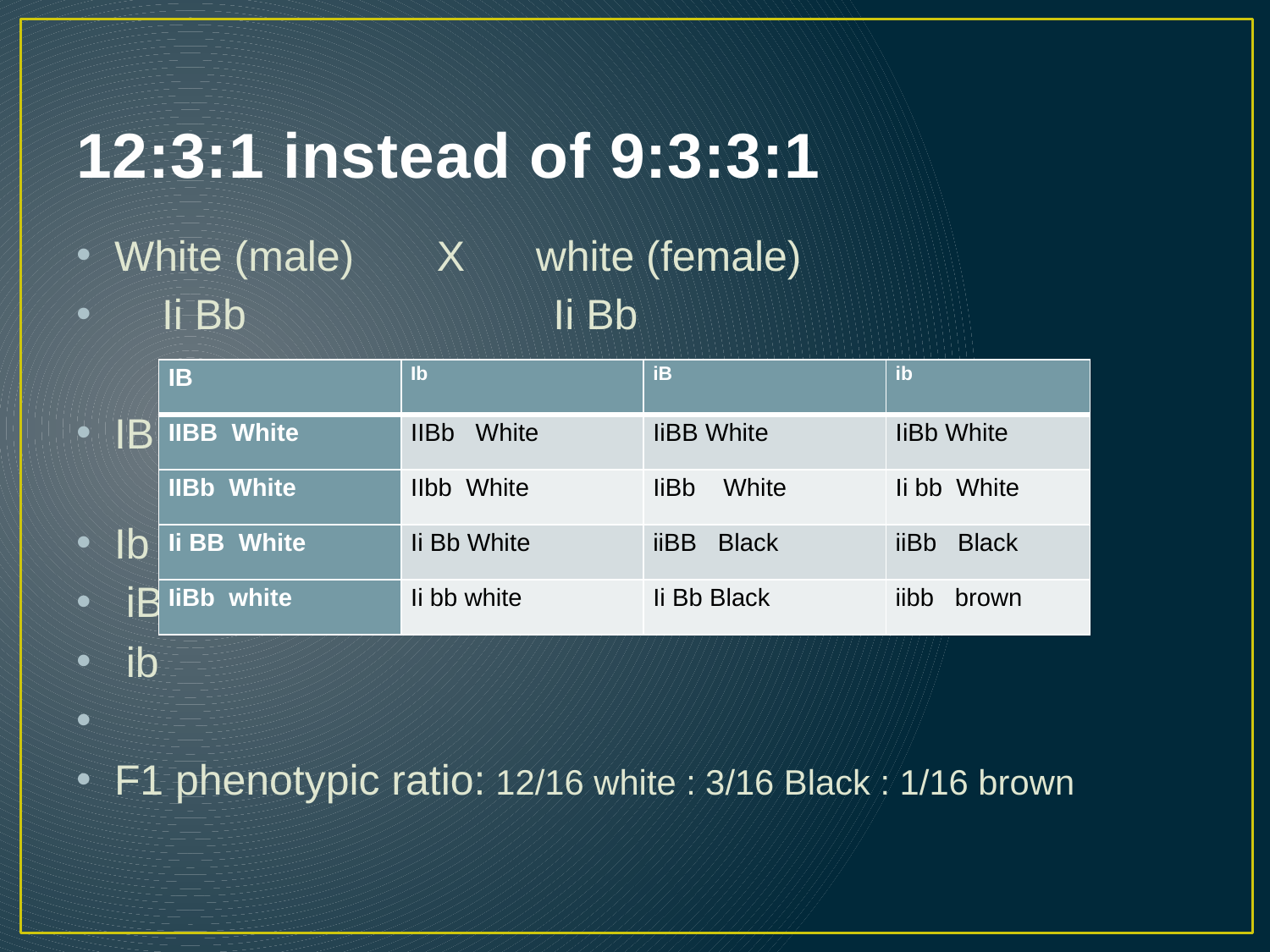

# 12:3:1 instead of 9:3:3:1
White (male)       X      white (female)
    Ii Bb                          Ii Bb

IB
Ib
 iB
 ib

F1 phenotypic ratio: 12/16 white : 3/16 Black : 1/16 brown
| IB | Ib | iB | ib |
| --- | --- | --- | --- |
| IIBB White | IIBb White | IiBB White | IiBb White |
| IIBb White | IIbb White | IiBb White | Ii bb White |
| Ii BB White | Ii Bb White | iiBB Black | iiBb Black |
| IiBb white | Ii bb white | Ii Bb Black | iibb brown |